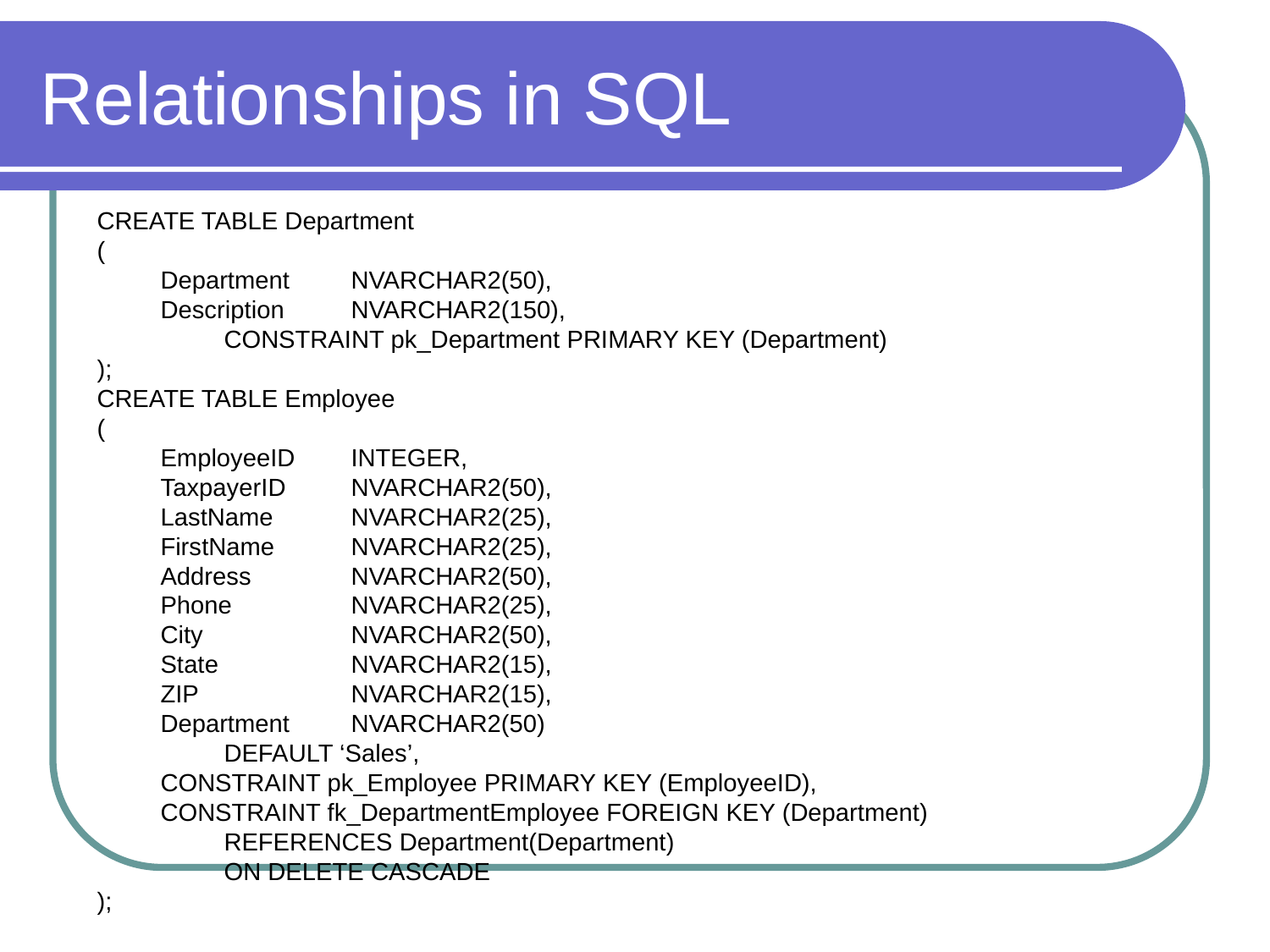

# Relationships in SQL
CREATE TABLE Department
(
	Department	NVARCHAR2(50),
	Description	NVARCHAR2(150),
		CONSTRAINT pk_Department PRIMARY KEY (Department)
);
CREATE TABLE Employee
(
	EmployeeID	INTEGER,
	TaxpayerID	NVARCHAR2(50),
	LastName	NVARCHAR2(25),
	FirstName	NVARCHAR2(25),
	Address	NVARCHAR2(50),
	Phone	NVARCHAR2(25),
	City		NVARCHAR2(50),
	State		NVARCHAR2(15),
	ZIP		NVARCHAR2(15),
	Department	NVARCHAR2(50)
		DEFAULT ‘Sales’,
	CONSTRAINT pk_Employee PRIMARY KEY (EmployeeID),
	CONSTRAINT fk_DepartmentEmployee FOREIGN KEY (Department)
		REFERENCES Department(Department)
		ON DELETE CASCADE
);